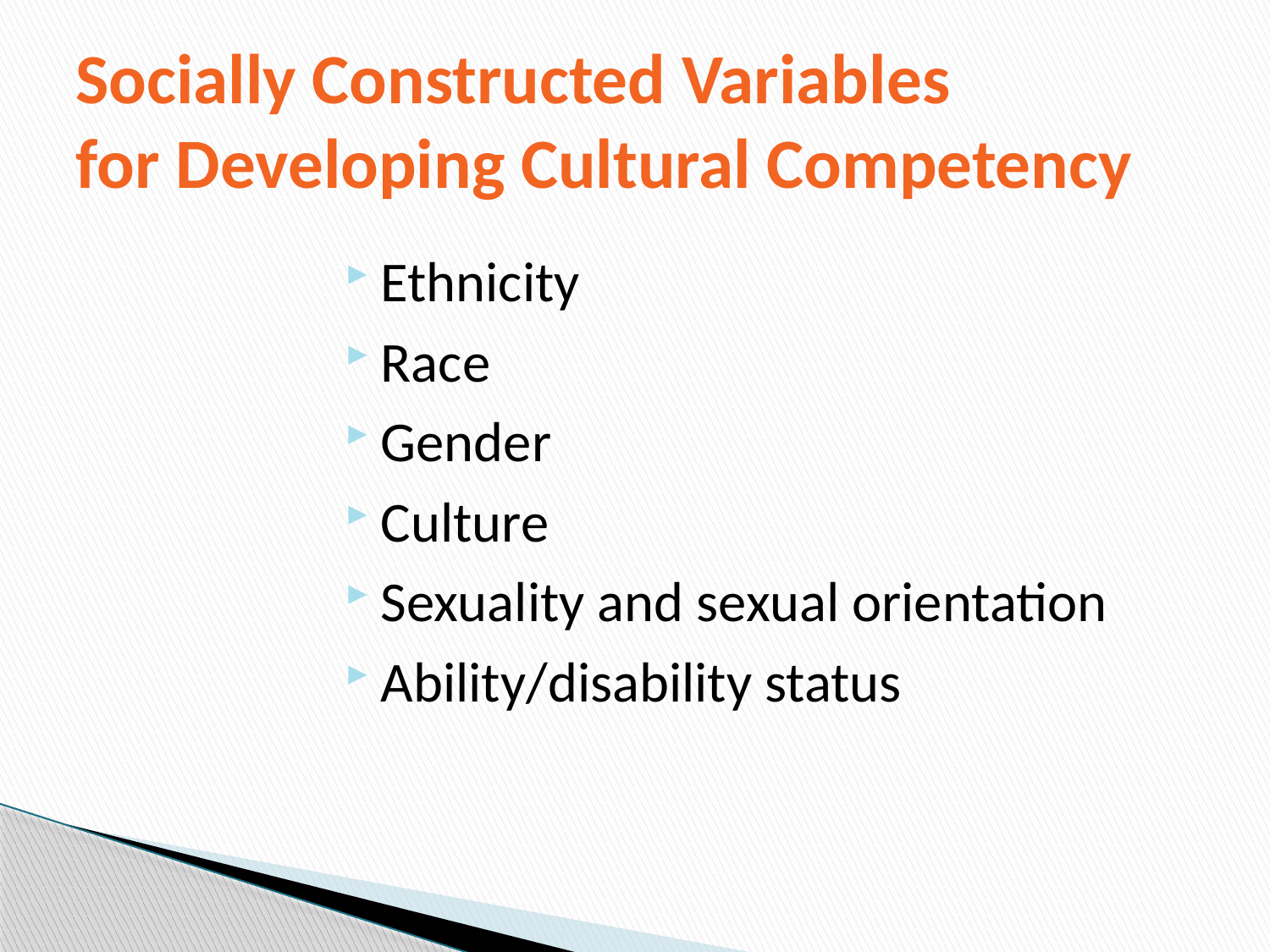

# Socially Constructed Variables for Developing Cultural Competency
Ethnicity
Race
Gender
Culture
Sexuality and sexual orientation
Ability/disability status